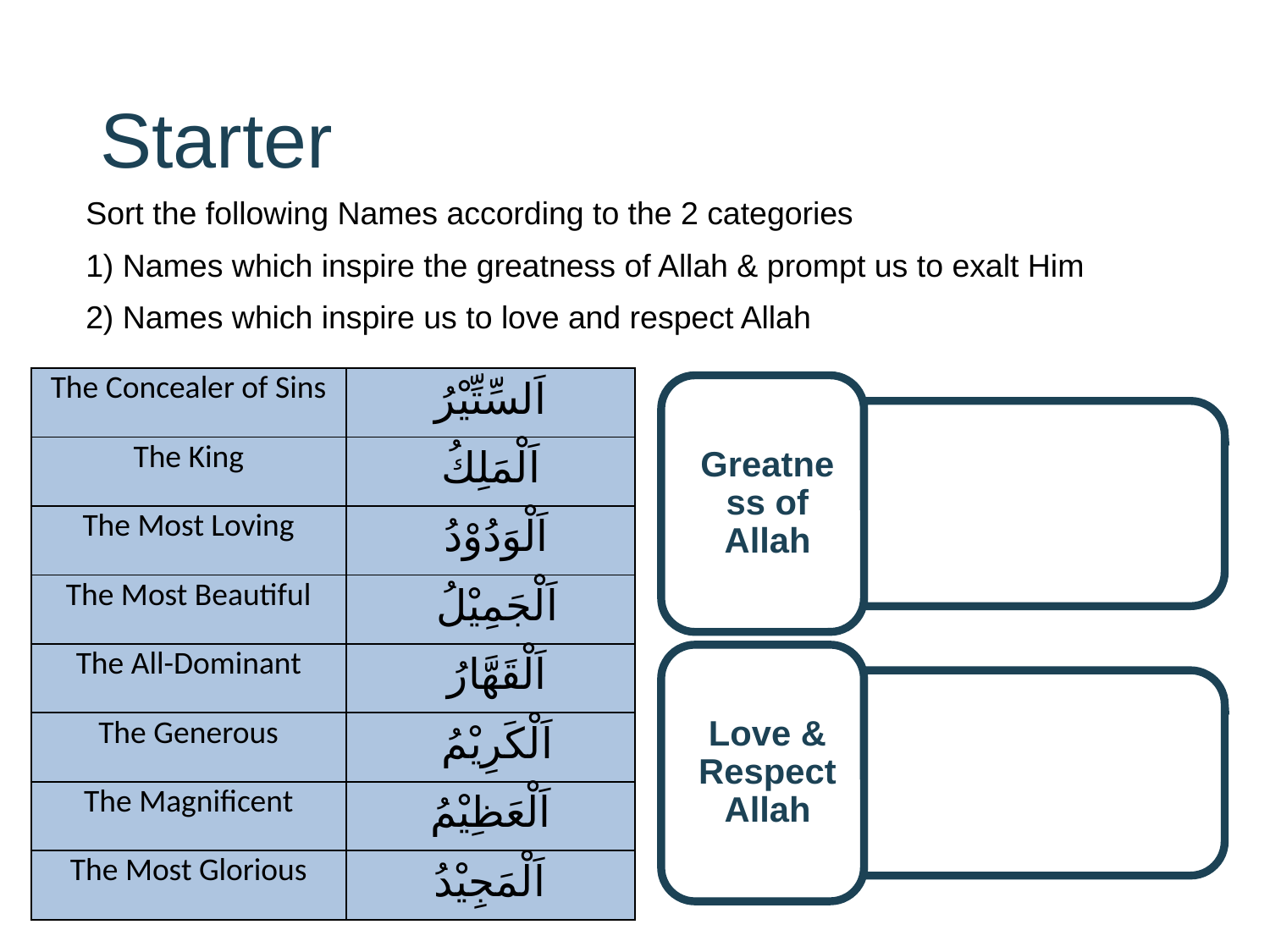

# Starter
Sort the following Names according to the 2 categories
1) Names which inspire the greatness of Allah & prompt us to exalt Him
2) Names which inspire us to love and respect Allah

| The Concealer of Sins | اَلسِّتِّيْرُ |
| --- | --- |
| The King | اَلْمَلِكُ |
| The Most Loving | اَلْوَدُوْدُ |
| The Most Beautiful | اَلْجَمِيْلُ |
| The All-Dominant | اَلْقَهَّارُ |
| The Generous | اَلْكَرِيْمُ |
| The Magnificent | اَلْعَظِيْمُ |
| The Most Glorious | اَلْمَجِيْدُ |

Greatness of Allah

Love & Respect Allah